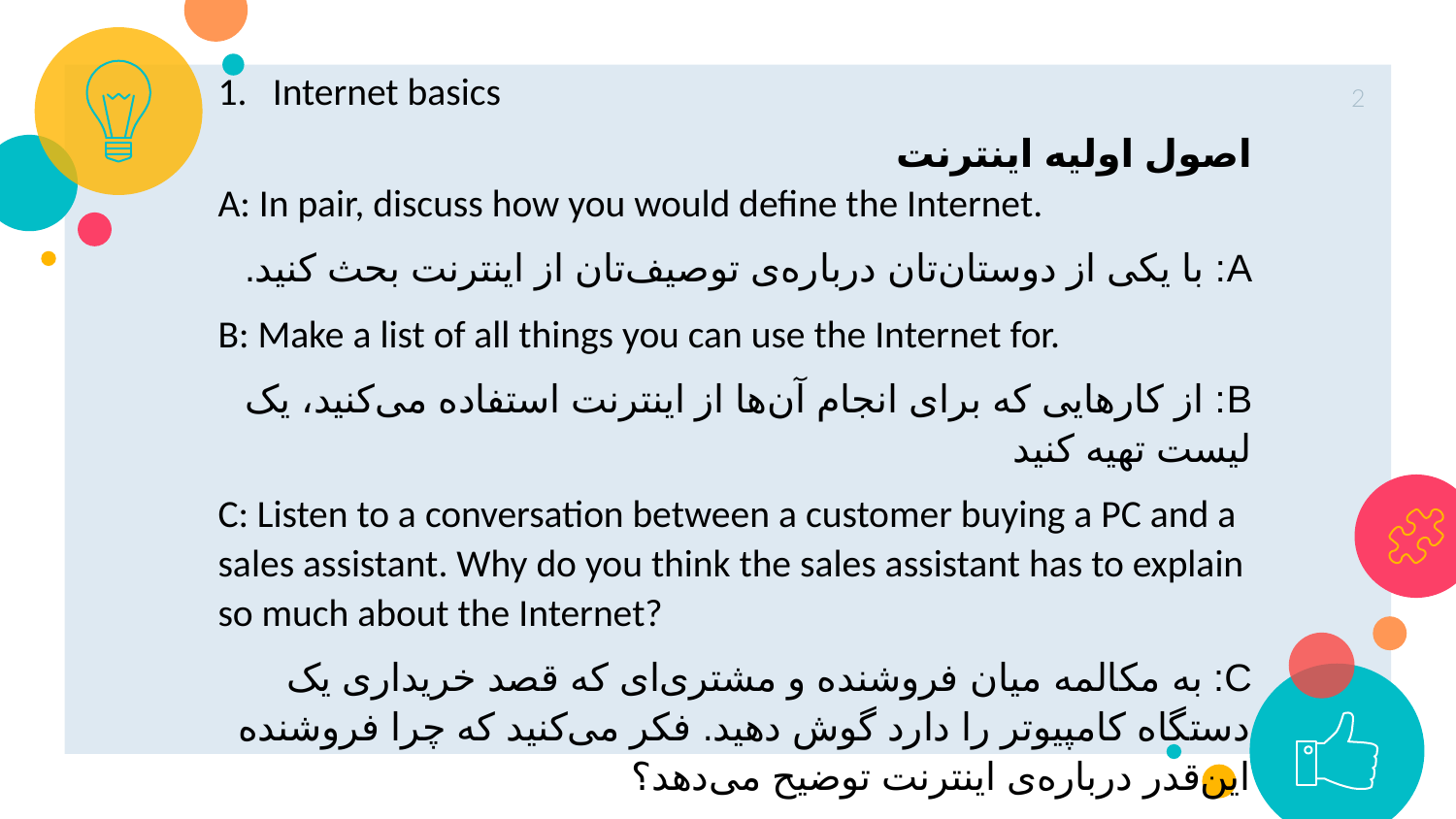

Internet basics
اصول اولیه اینترنت
A: In pair, discuss how you would define the Internet.
A: با یکی از دوستان‌تان درباره‌ی توصیف‌تان از اینترنت بحث کنید.
B: Make a list of all things you can use the Internet for.
B: از کارهایی که برای انجام آن‌ها از اینترنت استفاده می‌کنید، یک لیست تهیه کنید
C: Listen to a conversation between a customer buying a PC and a sales assistant. Why do you think the sales assistant has to explain so much about the Internet?
C: به مکالمه میان فروشنده و مشتری‌ای که قصد خریداری یک دستگاه کامپیوتر را دارد گوش دهید. فکر می‌کنید که چرا فروشنده این‌قدر درباره‌ی اینترنت توضیح می‌دهد؟

2